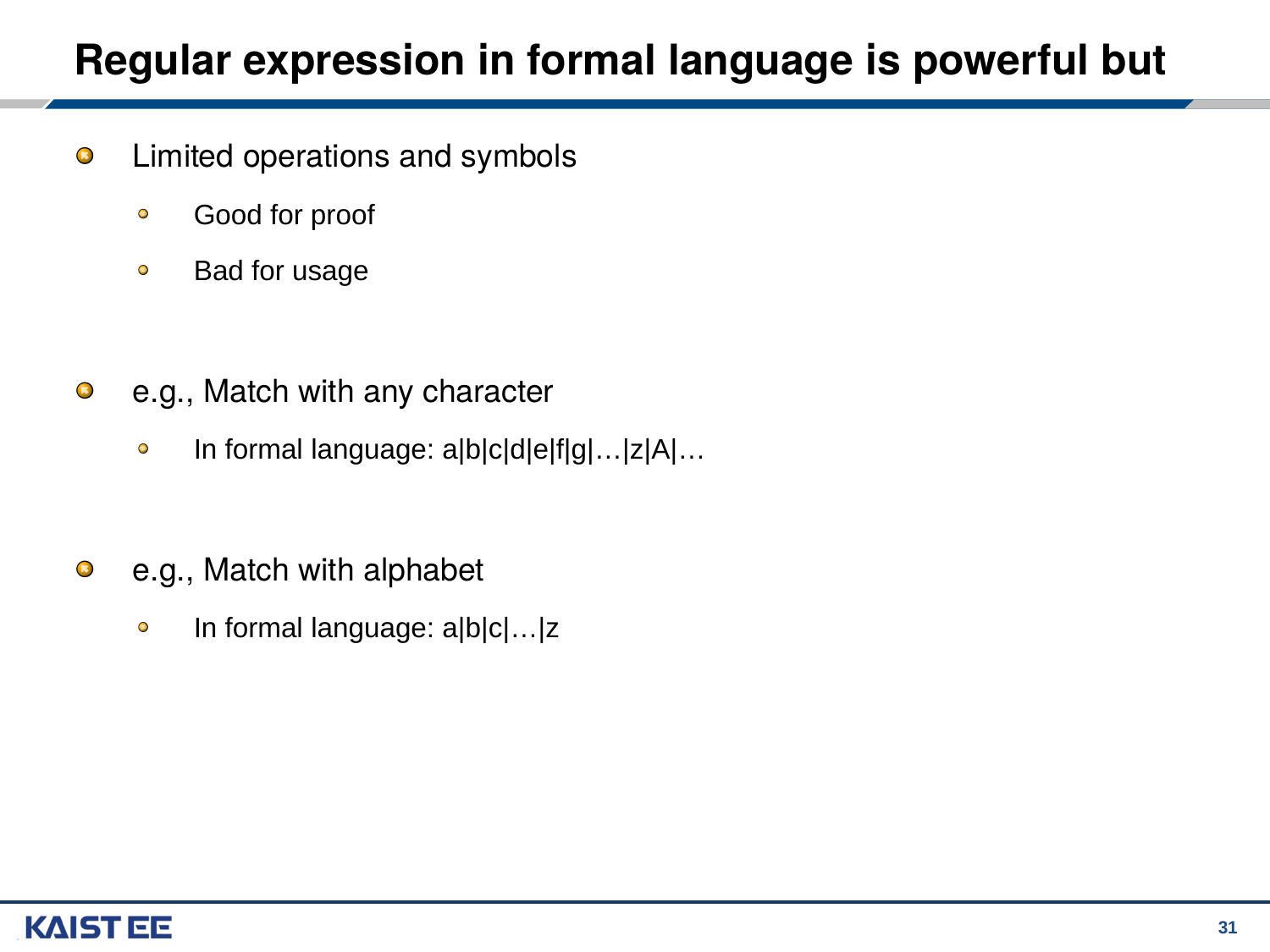

# Regular expression in formal language is powerful but
Limited operations and symbols
Good for proof
Bad for usage

e.g., Match with any character
In formal language: a|b|c|d|e|f|g|…|z|A|…

e.g., Match with alphabet
In formal language: a|b|c|…|z